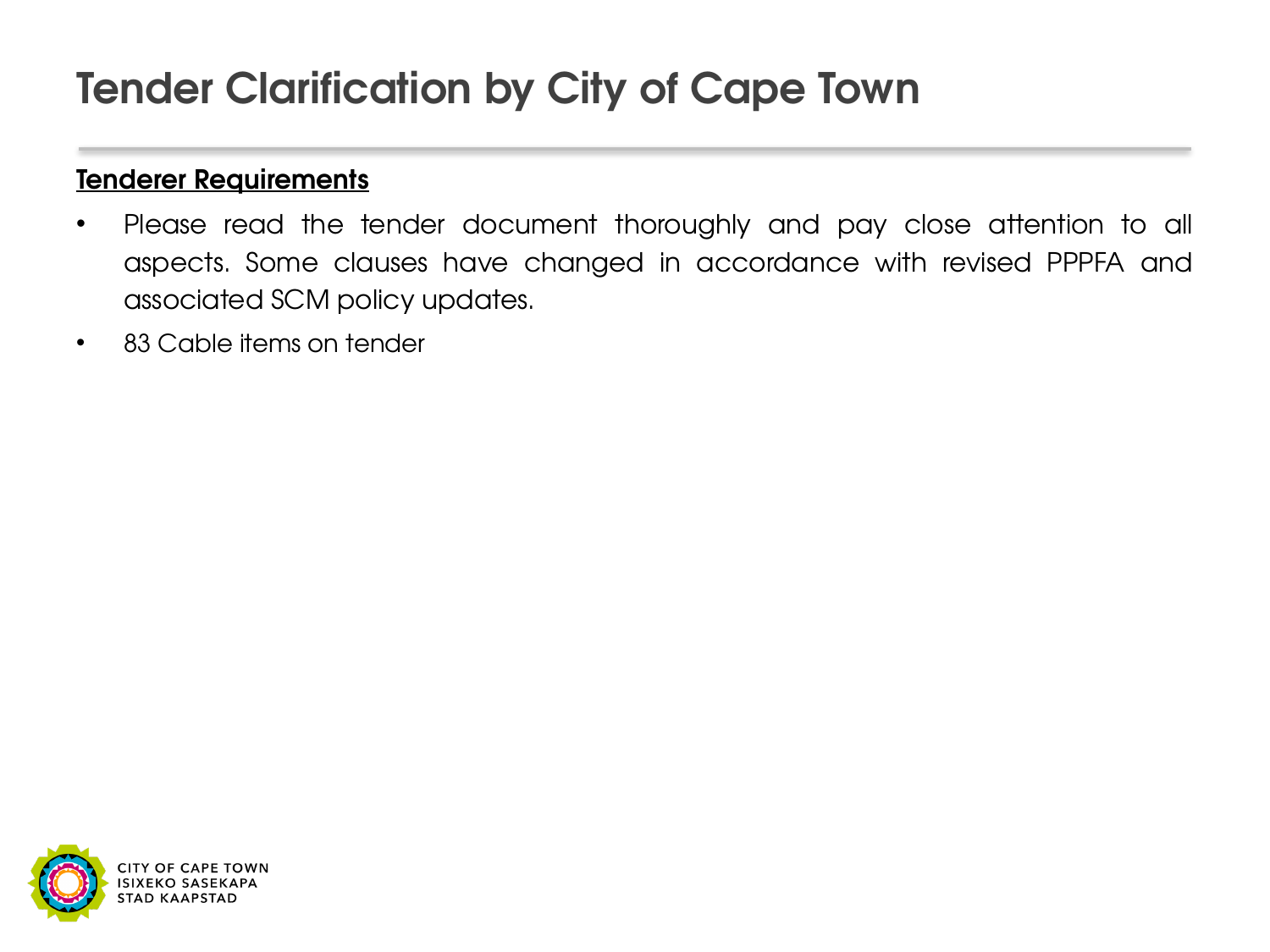

# Tender Clarification by City of Cape Town
Tenderer Requirements
Please read the tender document thoroughly and pay close attention to all aspects. Some clauses have changed in accordance with revised PPPFA and associated SCM policy updates.
83 Cable items on tender